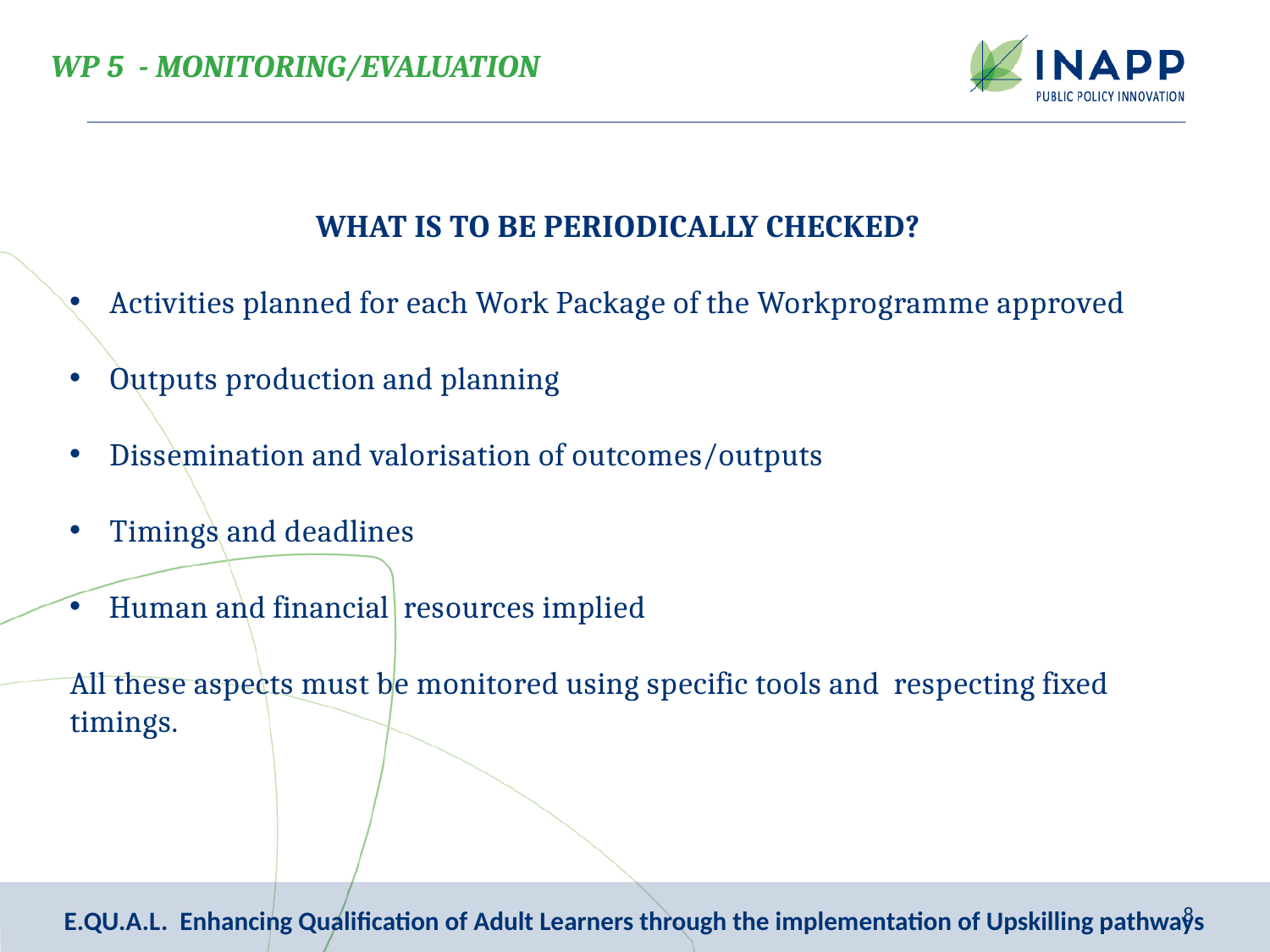

WP 5  - MONITORING/EVALUATION

WHAT IS TO BE PERIODICALLY CHECKED?

Activities planned for each Work Package of the Workprogramme approved

Outputs production and planning

Dissemination and valorisation of outcomes/outputs

Timings and deadlines

Human and financial  resources implied

All these aspects must be monitored using specific tools and  respecting fixed timings.

8
E.QU.A.L.  Enhancing Qualification of Adult Learners through the implementation of Upskilling pathways